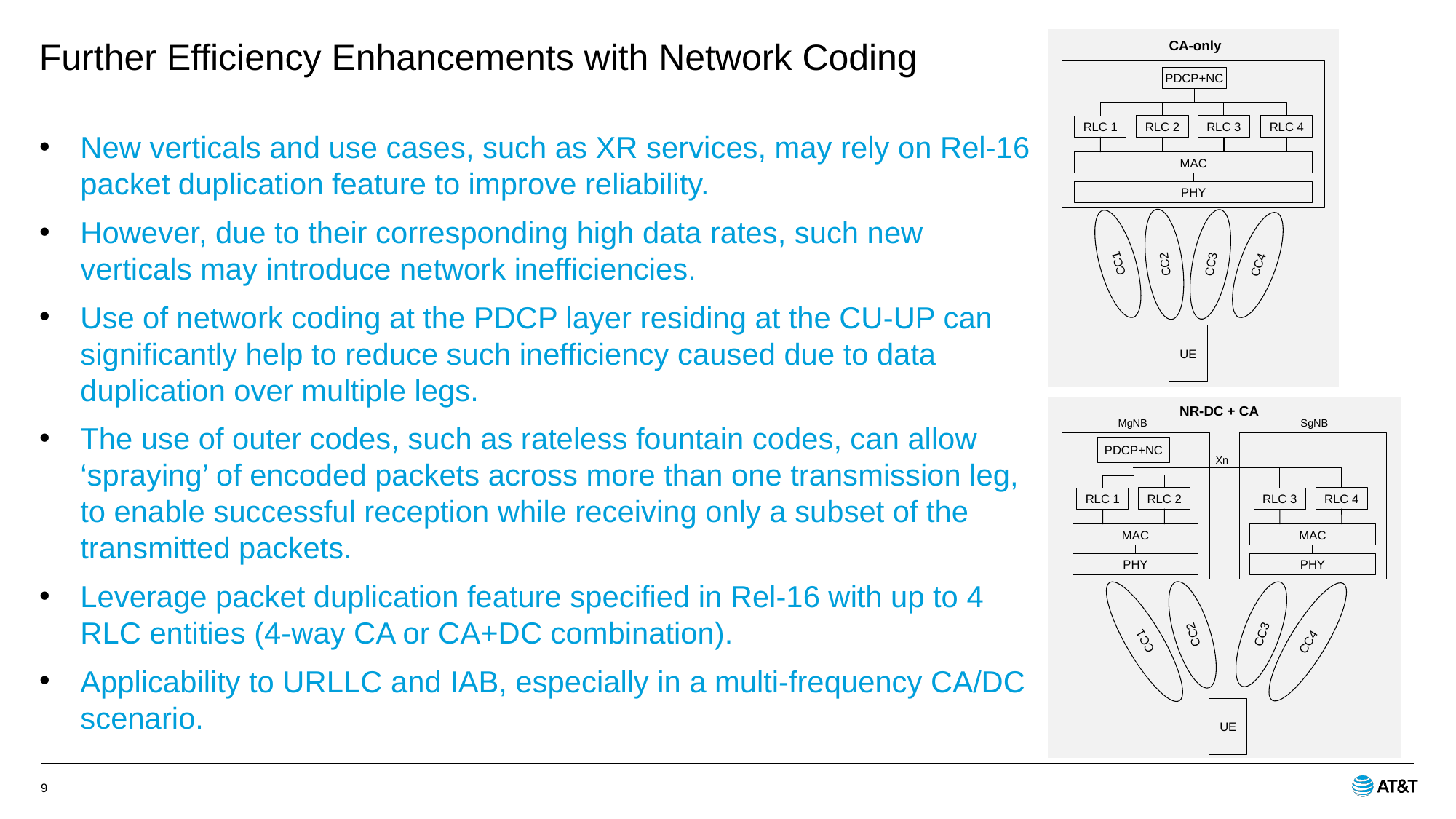

# Further Efficiency Enhancements with Network Coding
CA-only

PDCP+NC
RLC 2
RLC 3
RLC 4
RLC 1
MAC
PHY
CC1
CC3
CC2
CC4
UE
New verticals and use cases, such as XR services, may rely on Rel-16 packet duplication feature to improve reliability.
However, due to their corresponding high data rates, such new verticals may introduce network inefficiencies.
Use of network coding at the PDCP layer residing at the CU-UP can significantly help to reduce such inefficiency caused due to data duplication over multiple legs.
The use of outer codes, such as rateless fountain codes, can allow ‘spraying’ of encoded packets across more than one transmission leg, to enable successful reception while receiving only a subset of the transmitted packets.
Leverage packet duplication feature specified in Rel-16 with up to 4 RLC entities (4-way CA or CA+DC combination).
Applicability to URLLC and IAB, especially in a multi-frequency CA/DC scenario.

NR-DC + CA
SgNB
MgNB

PDCP+NC
Xn
RLC 2
RLC 4
RLC 1
RLC 3
MAC
MAC
PHY
PHY
CC1
CC4
CC3
CC2
UE